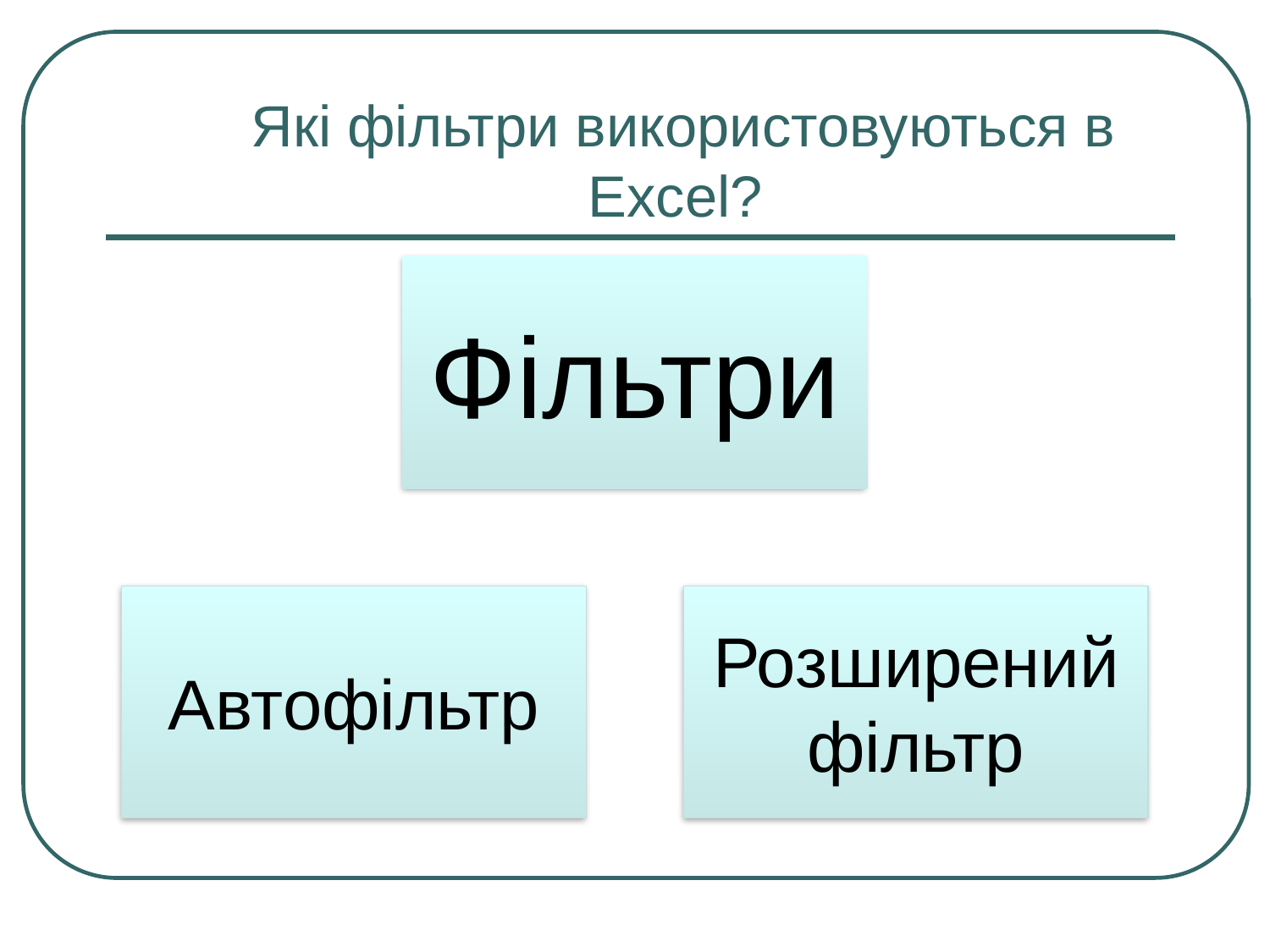

# Які фільтри використовуються в Excel?
Фільтри
Автофільтр
Розширений
фільтр